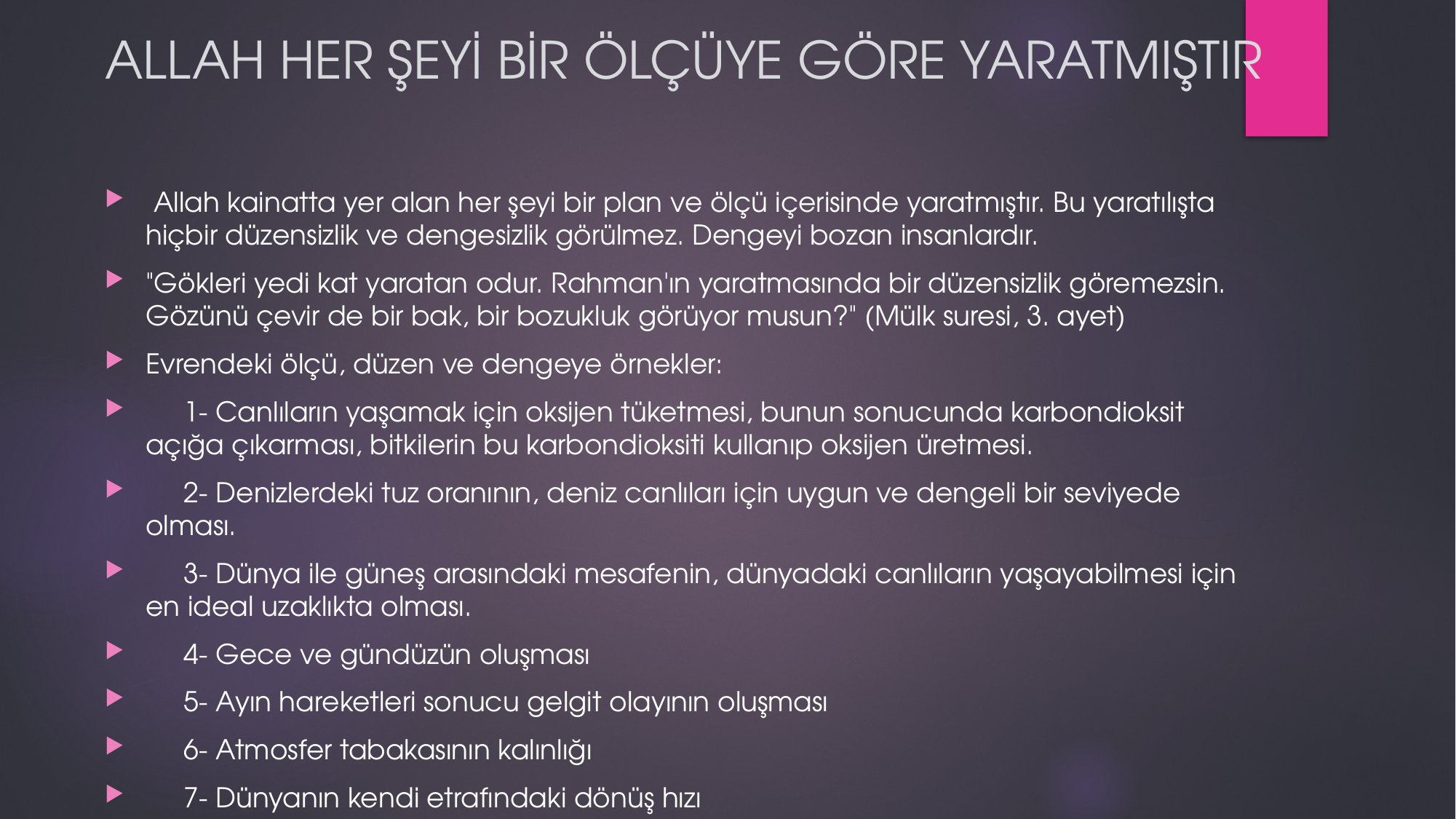

# ALLAH HER ŞEYİ BİR ÖLÇÜYE GÖRE YARATMIŞTIR
 Allah kainatta yer alan her şeyi bir plan ve ölçü içerisinde yaratmıştır. Bu yaratılışta hiçbir düzensizlik ve dengesizlik görülmez. Dengeyi bozan insanlardır.
"Gökleri yedi kat yaratan odur. Rahman'ın yaratmasında bir düzensizlik göremezsin. Gözünü çevir de bir bak, bir bozukluk görüyor musun?" (Mülk suresi, 3. ayet)
Evrendeki ölçü, düzen ve dengeye örnekler:
     1- Canlıların yaşamak için oksijen tüketmesi, bunun sonucunda karbondioksit açığa çıkarması, bitkilerin bu karbondioksiti kullanıp oksijen üretmesi.
     2- Denizlerdeki tuz oranının, deniz canlıları için uygun ve dengeli bir seviyede olması.
     3- Dünya ile güneş arasındaki mesafenin, dünyadaki canlıların yaşayabilmesi için en ideal uzaklıkta olması.
     4- Gece ve gündüzün oluşması
     5- Ayın hareketleri sonucu gelgit olayının oluşması
     6- Atmosfer tabakasının kalınlığı
     7- Dünyanın kendi etrafındaki dönüş hızı